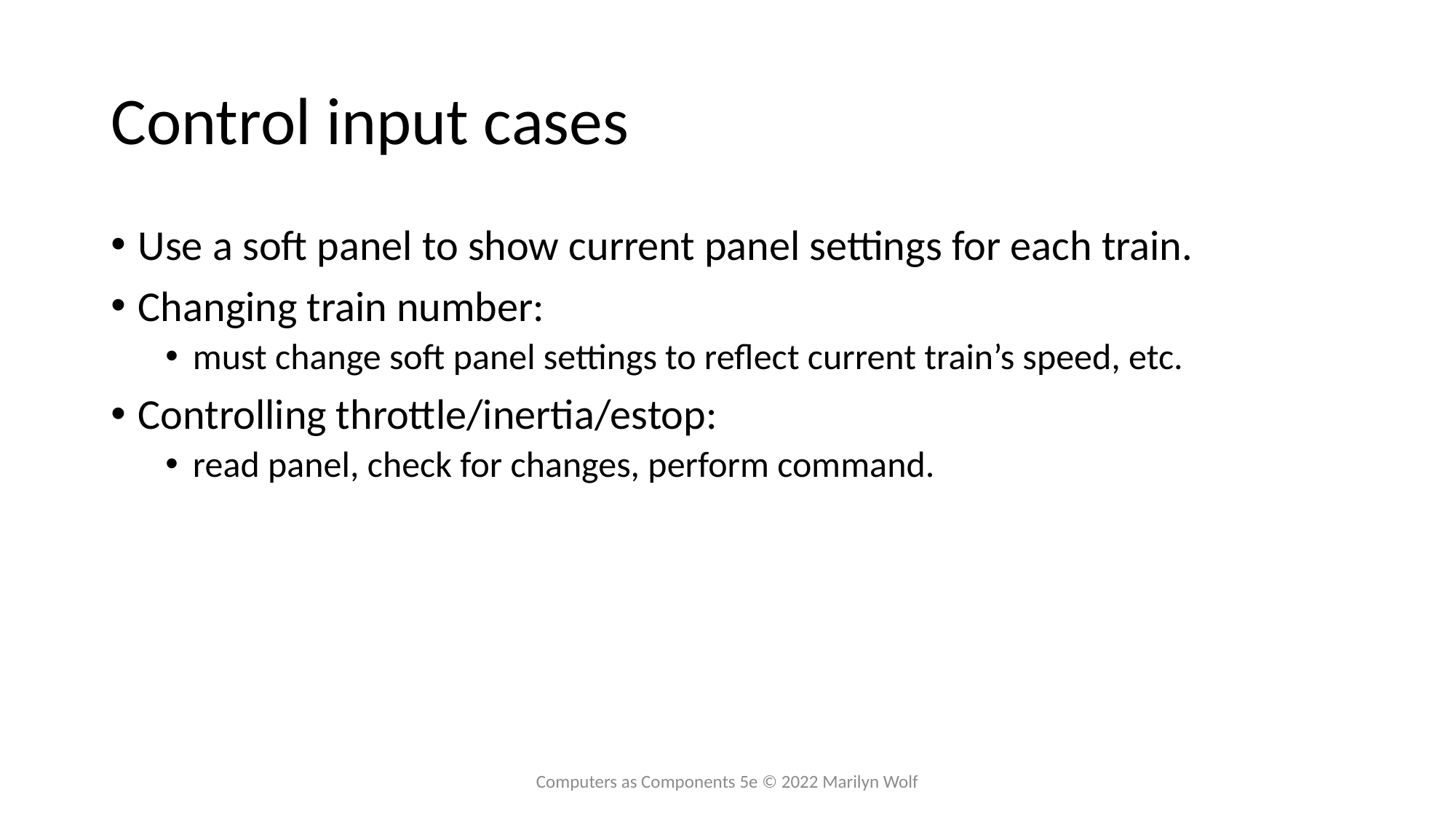

# Control input cases
Use a soft panel to show current panel settings for each train.
Changing train number:
must change soft panel settings to reflect current train’s speed, etc.
Controlling throttle/inertia/estop:
read panel, check for changes, perform command.
Computers as Components 5e © 2022 Marilyn Wolf